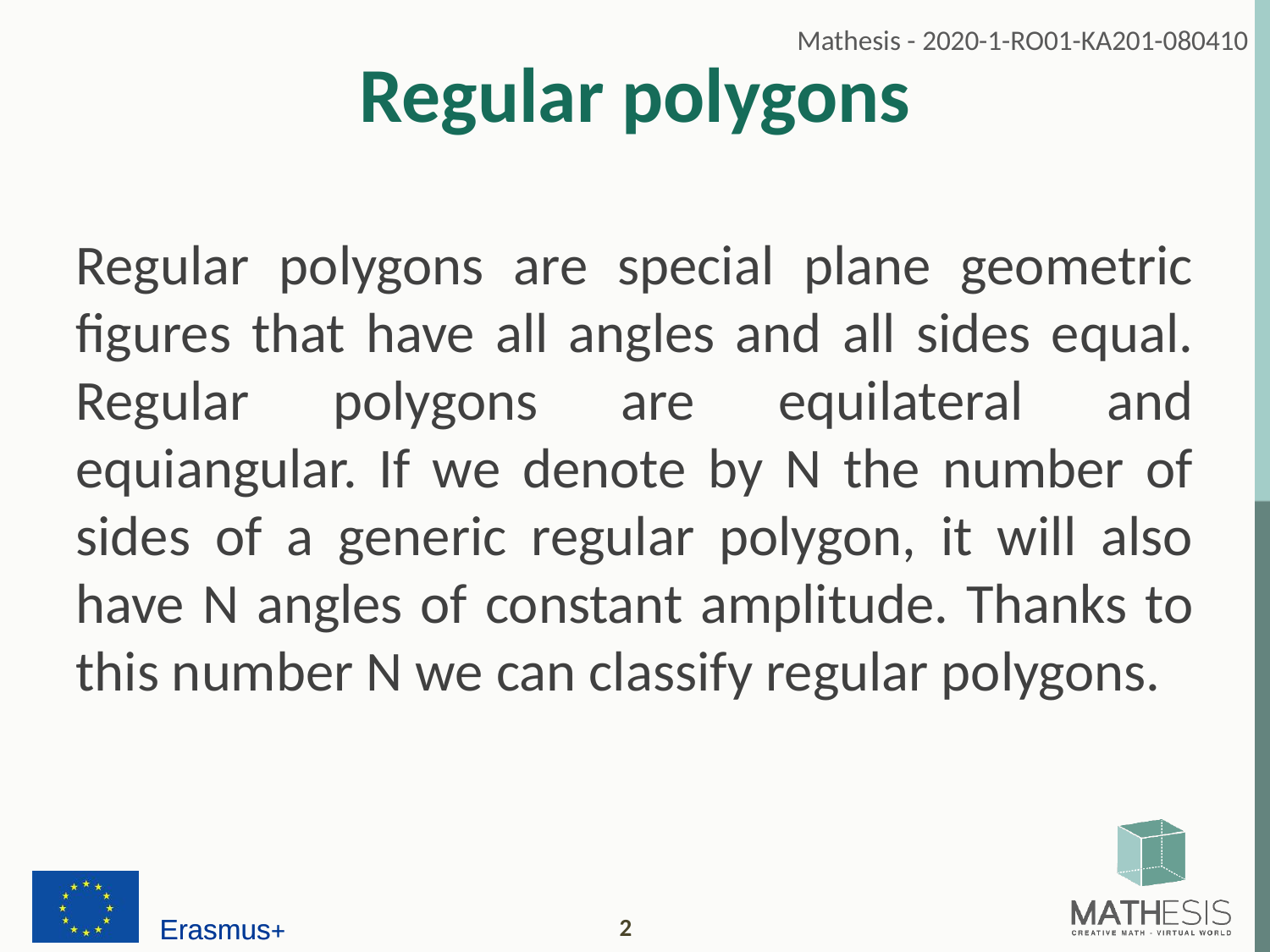

# Regular polygons
Regular polygons are special plane geometric figures that have all angles and all sides equal. Regular polygons are equilateral and equiangular. If we denote by N the number of sides of a generic regular polygon, it will also have N angles of constant amplitude. Thanks to this number N we can classify regular polygons.